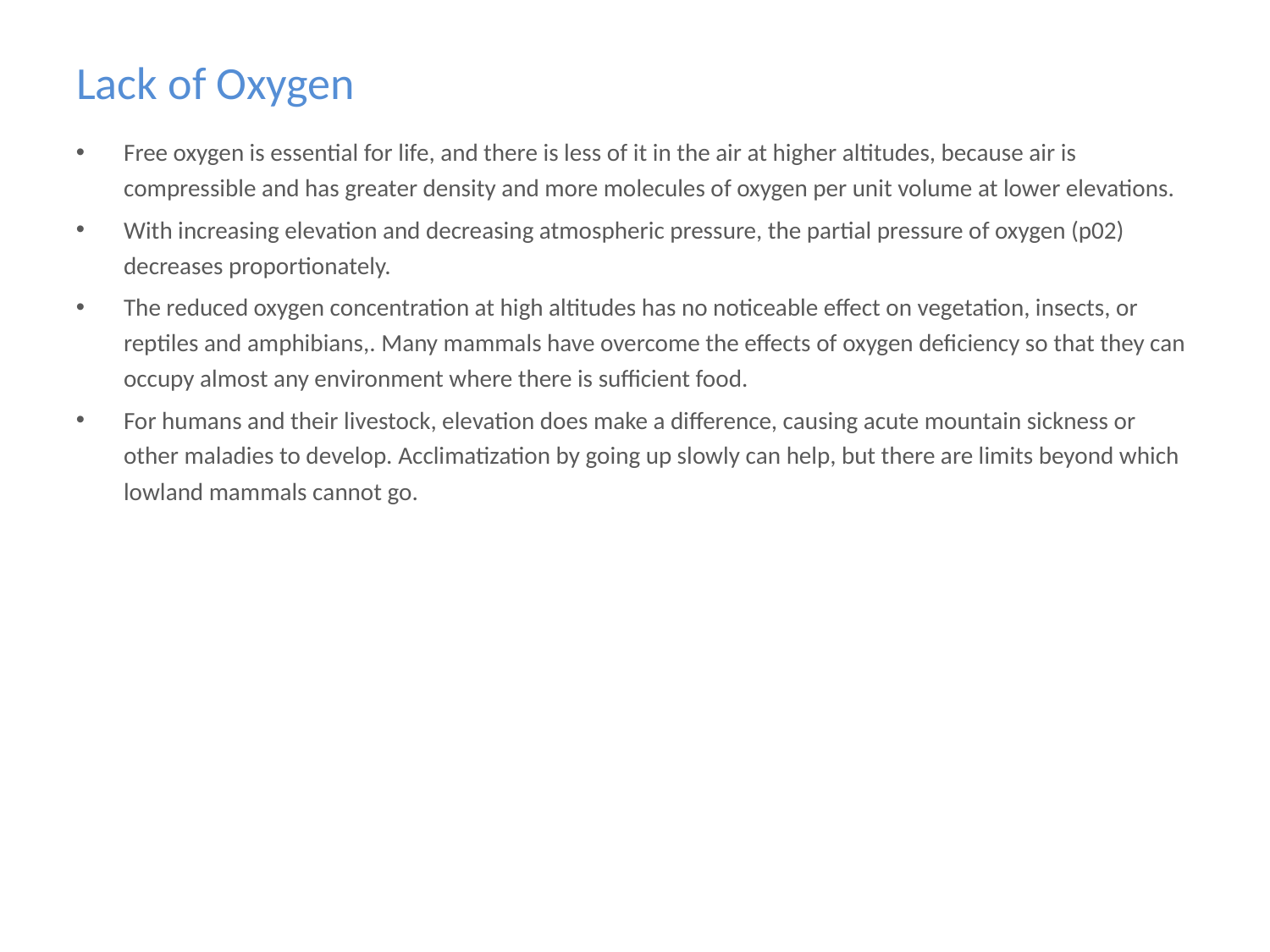

# Lack of Oxygen
Free oxygen is essential for life, and there is less of it in the air at higher altitudes, because air is compressible and has greater density and more molecules of oxygen per unit volume at lower elevations.
With increasing elevation and decreasing atmospheric pressure, the partial pressure of oxygen (p02) decreases proportionately.
The reduced oxygen concentration at high altitudes has no noticeable effect on vegetation, insects, or reptiles and amphibians,. Many mammals have overcome the effects of oxygen deficiency so that they can occupy almost any environment where there is sufficient food.
For humans and their livestock, elevation does make a difference, causing acute mountain sickness or other maladies to develop. Acclimatization by going up slowly can help, but there are limits beyond which lowland mammals cannot go.